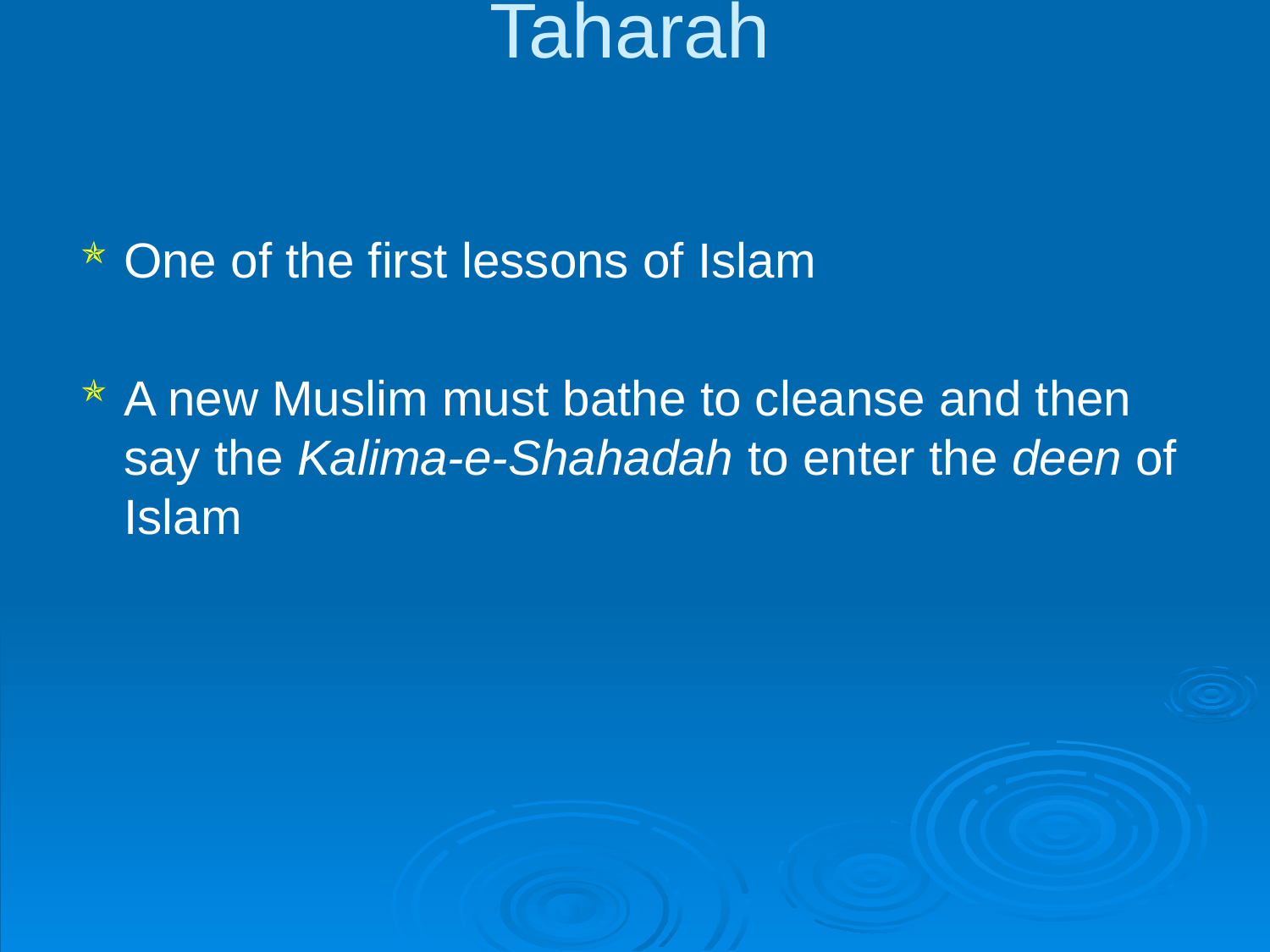

# Taharah
One of the first lessons of Islam

A new Muslim must bathe to cleanse and then say the Kalima-e-Shahadah to enter the deen of Islam